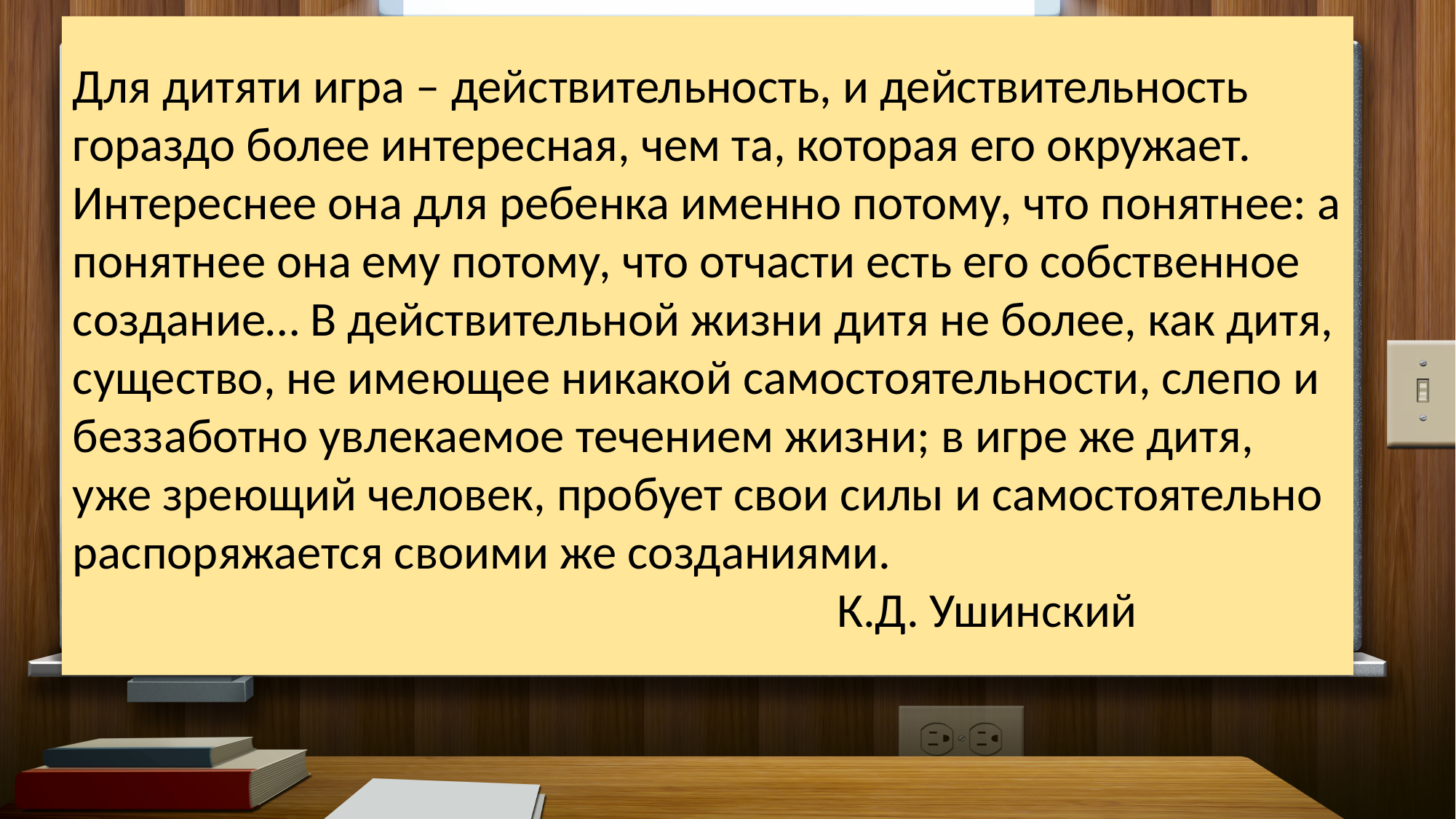

# Для дитяти игра – действительность, и действительность гораздо более интересная, чем та, которая его окружает. Интереснее она для ребенка именно потому, что понятнее: а понятнее она ему потому, что отчасти есть его собственное создание… В действительной жизни дитя не более, как дитя, существо, не имеющее никакой самостоятельности, слепо и беззаботно увлекаемое течением жизни; в игре же дитя, уже зреющий человек, пробует свои силы и самостоятельно распоряжается своими же созданиями. К.Д. Ушинский